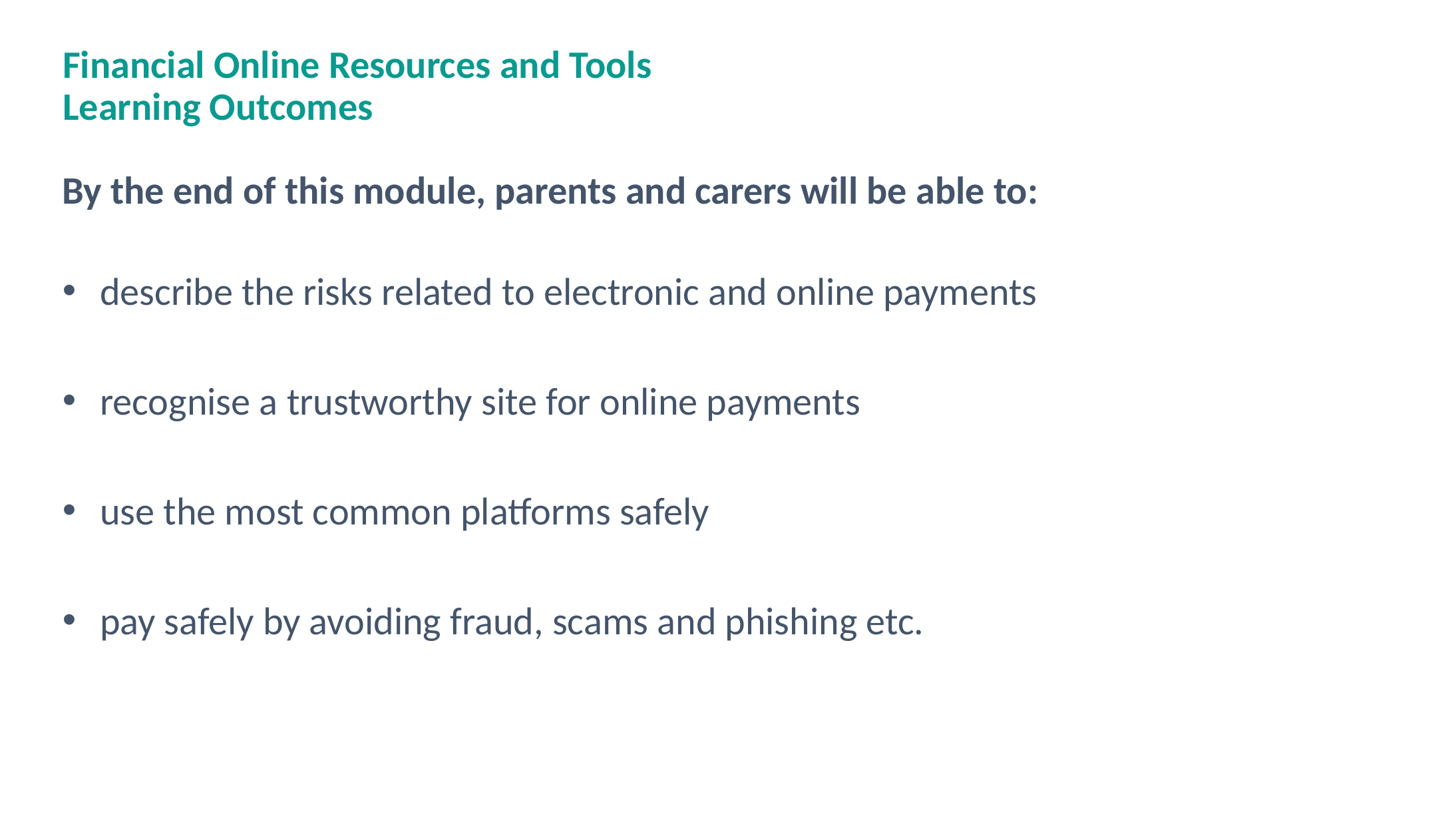

# Financial Online Resources and Tools Learning Outcomes
By the end of this module, parents and carers will be able to:

describe the risks related to electronic and online payments

recognise a trustworthy site for online payments

use the most common platforms safely

pay safely by avoiding fraud, scams and phishing etc.